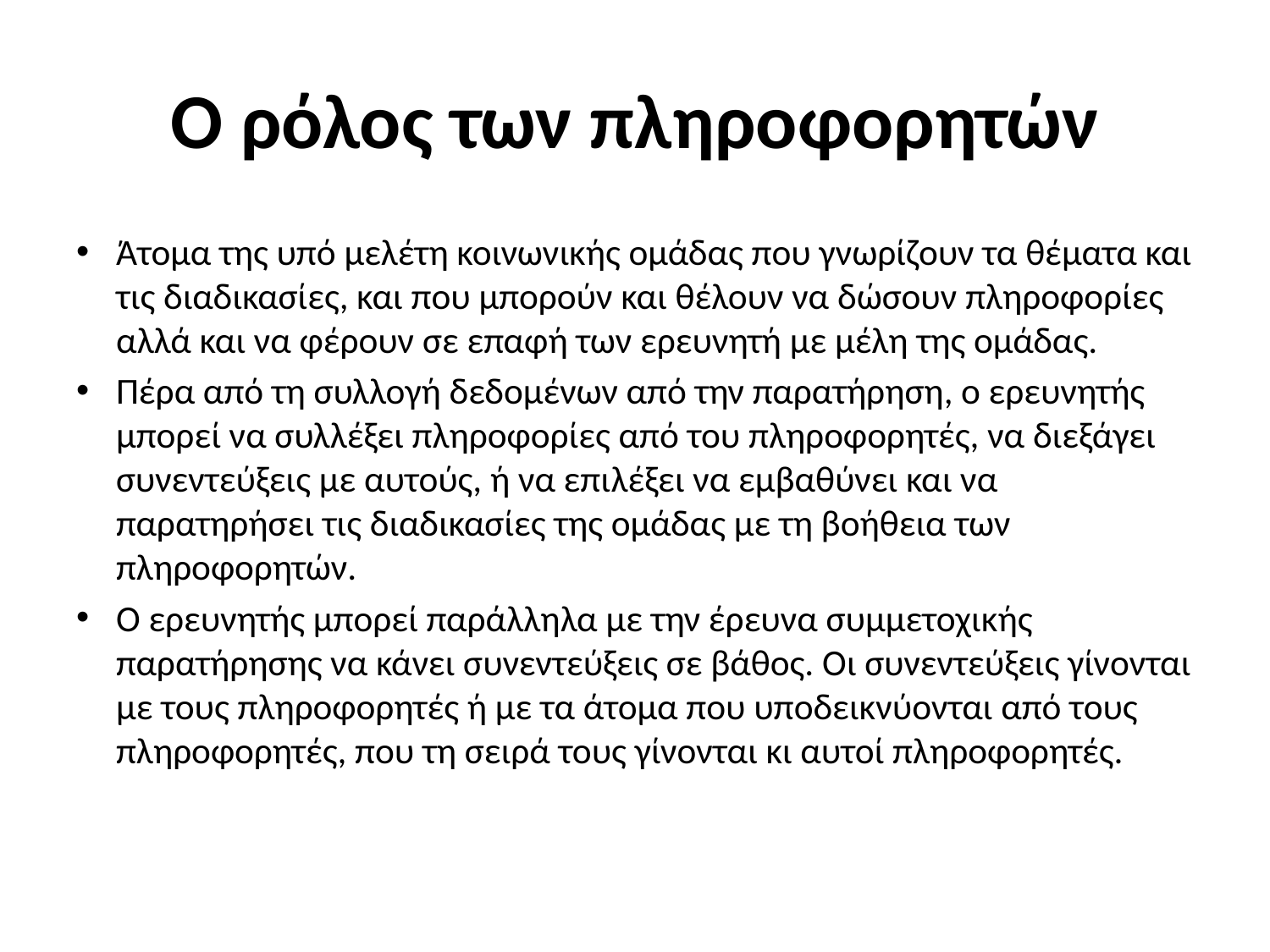

# Ο ρόλος των πληροφορητών
Άτομα της υπό μελέτη κοινωνικής ομάδας που γνωρίζουν τα θέματα και τις διαδικασίες, και που μπορούν και θέλουν να δώσουν πληροφορίες αλλά και να φέρουν σε επαφή των ερευνητή με μέλη της ομάδας.
Πέρα από τη συλλογή δεδομένων από την παρατήρηση, ο ερευνητής μπορεί να συλλέξει πληροφορίες από του πληροφορητές, να διεξάγει συνεντεύξεις με αυτούς, ή να επιλέξει να εμβαθύνει και να παρατηρήσει τις διαδικασίες της ομάδας με τη βοήθεια των πληροφορητών.
Ο ερευνητής μπορεί παράλληλα με την έρευνα συμμετοχικής παρατήρησης να κάνει συνεντεύξεις σε βάθος. Οι συνεντεύξεις γίνονται με τους πληροφορητές ή με τα άτομα που υποδεικνύονται από τους πληροφορητές, που τη σειρά τους γίνονται κι αυτοί πληροφορητές.